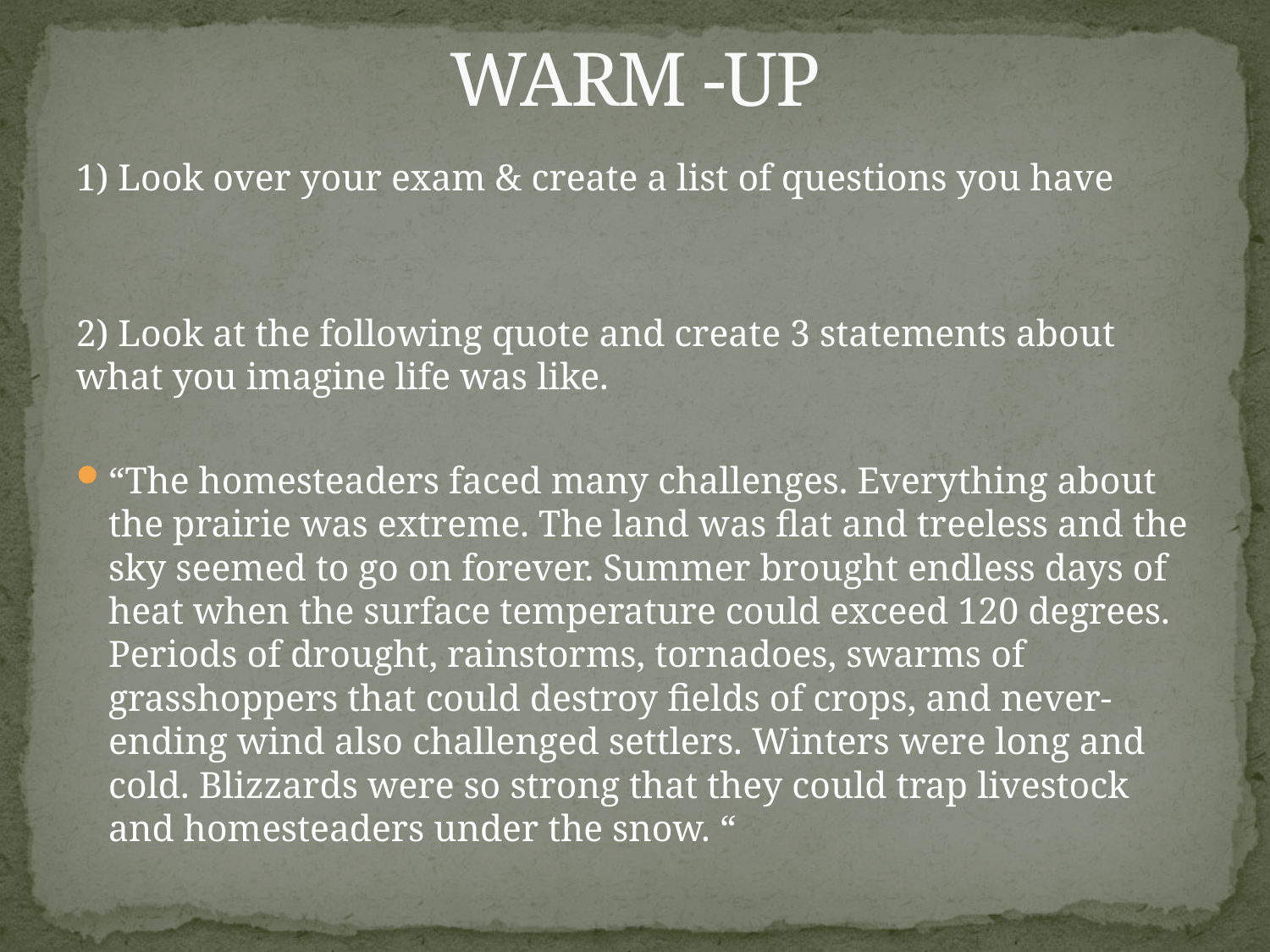

# WARM -UP
1) Look over your exam & create a list of questions you have

2) Look at the following quote and create 3 statements about what you imagine life was like.

“The homesteaders faced many challenges. Everything about the prairie was extreme. The land was flat and treeless and the sky seemed to go on forever. Summer brought endless days of heat when the surface temperature could exceed 120 degrees. Periods of drought, rainstorms, tornadoes, swarms of grasshoppers that could destroy fields of crops, and never-ending wind also challenged settlers. Winters were long and cold. Blizzards were so strong that they could trap livestock and homesteaders under the snow. “